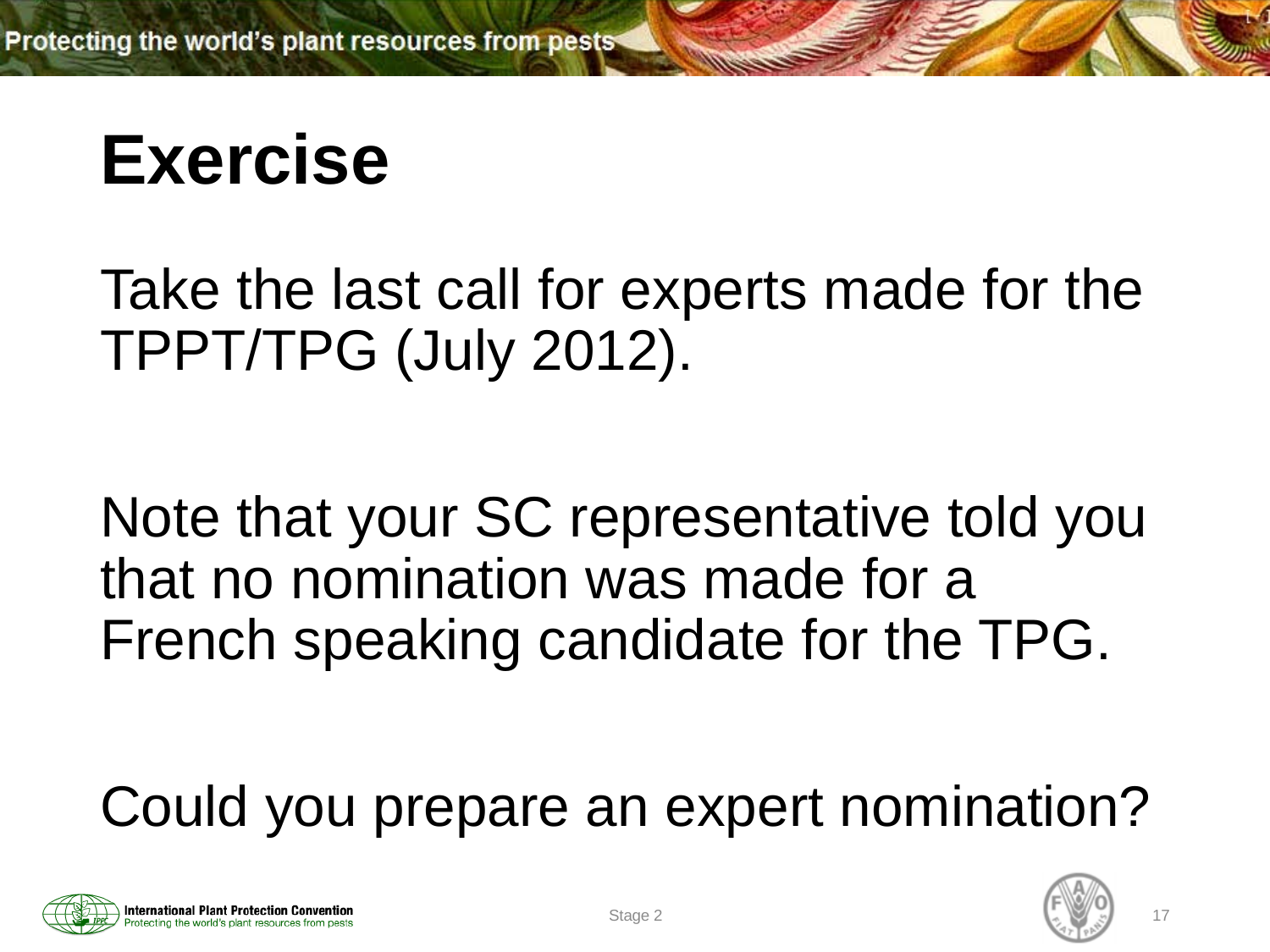

# Exercise
Take the last call for experts made for the TPPT/TPG (July 2012).

Note that your SC representative told you that no nomination was made for a French speaking candidate for the TPG.

Could you prepare an expert nomination?

Stage 2
17